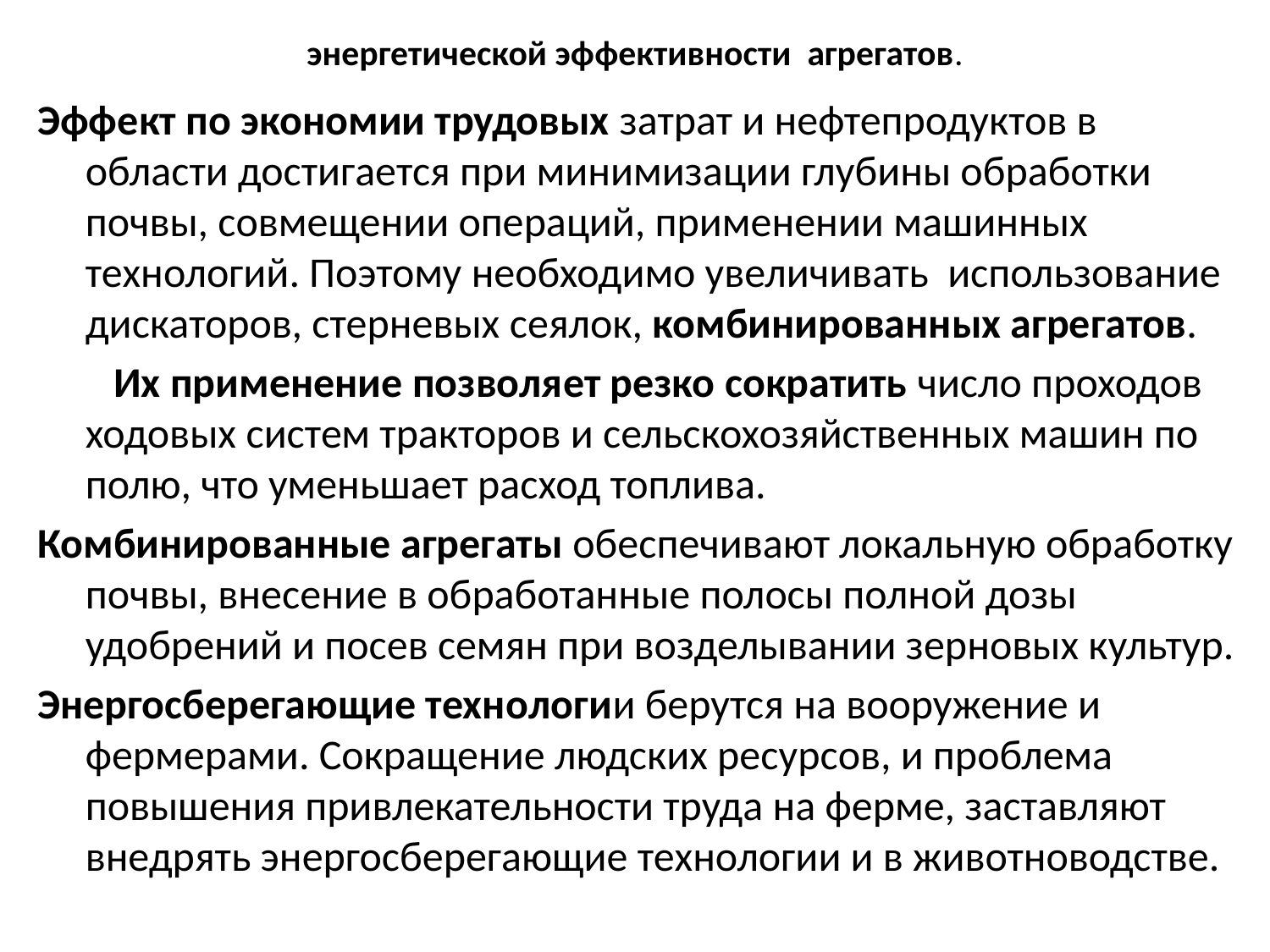

# энергетической эффективности  агрегатов.
Эффект по экономии трудовых затрат и нефтепродуктов в области достигается при минимизации глубины обработки почвы, совмещении операций, применении машинных технологий. Поэтому необходимо увеличивать  использование дискаторов, стерневых сеялок, комбинированных агрегатов.
        Их применение позволяет резко сократить число проходов ходовых систем тракторов и сельскохозяйственных машин по полю, что уменьшает расход топлива.
Комбинированные агрегаты обеспечивают локальную обработку почвы, внесение в обработанные полосы полной дозы удобрений и посев семян при возделывании зерновых культур.
Энергосберегающие технологии берутся на вооружение и фермерами. Сокращение людских ресурсов, и проблема повышения привлекательности труда на ферме, заставляют внедрять энергосберегающие технологии и в животноводстве.